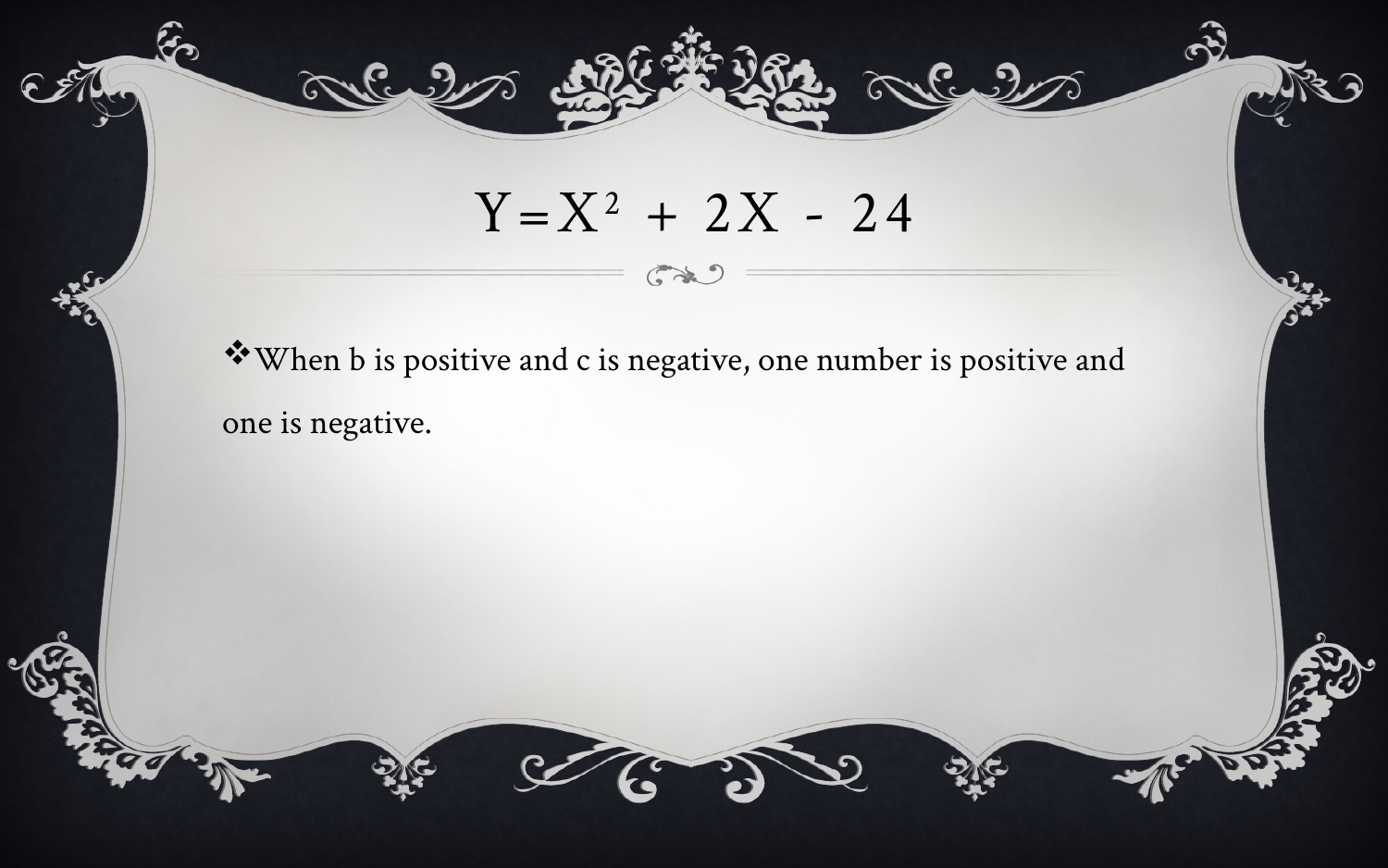

# Y=x2 + 2x - 24
When b is positive and c is negative, one number is positive and one is negative.